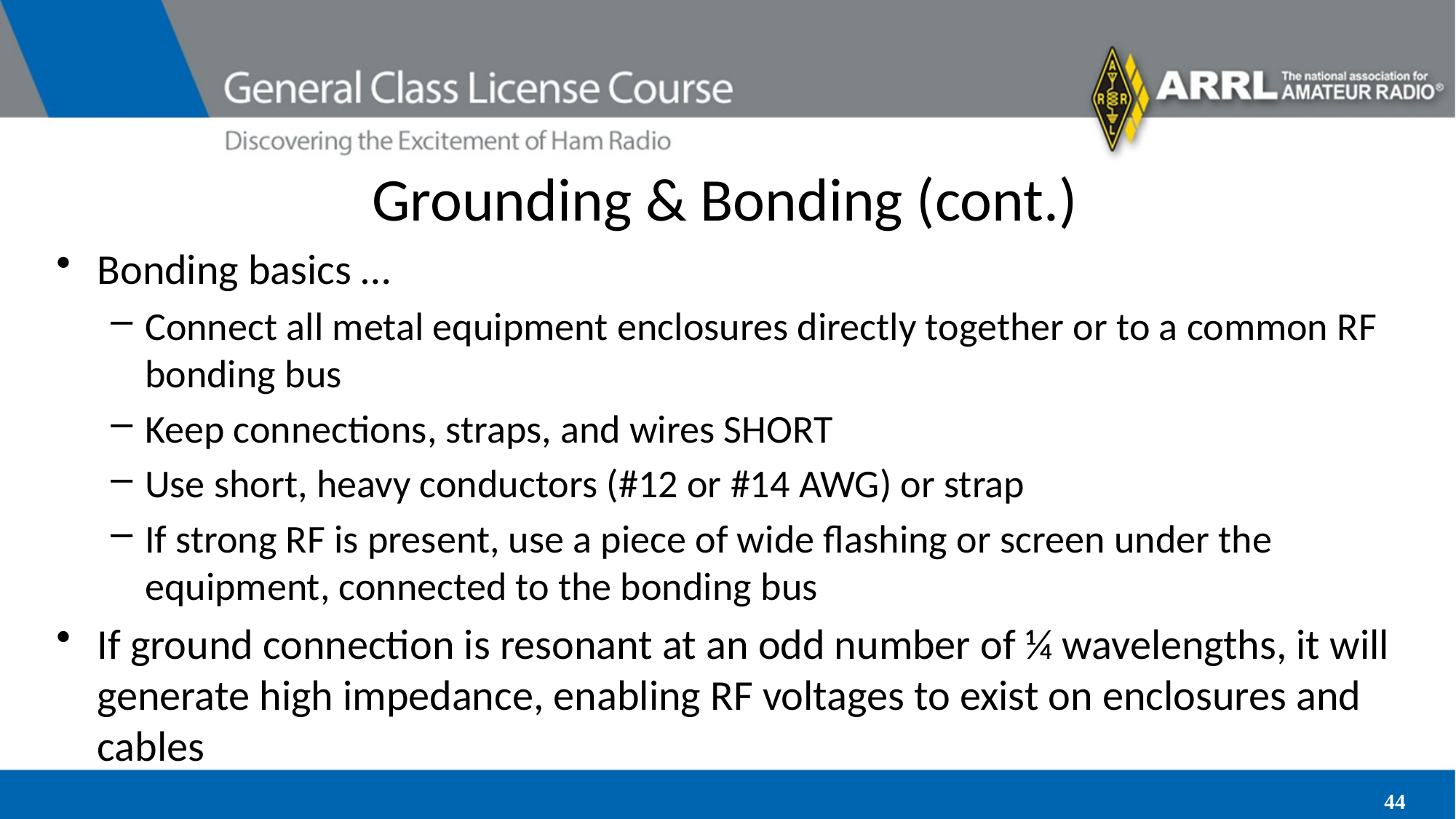

# Grounding & Bonding (cont.)
Bonding basics …
Connect all metal equipment enclosures directly together or to a common RF bonding bus
Keep connections, straps, and wires SHORT
Use short, heavy conductors (#12 or #14 AWG) or strap
If strong RF is present, use a piece of wide flashing or screen under the equipment, connected to the bonding bus
If ground connection is resonant at an odd number of ¼ wavelengths, it will generate high impedance, enabling RF voltages to exist on enclosures and cables